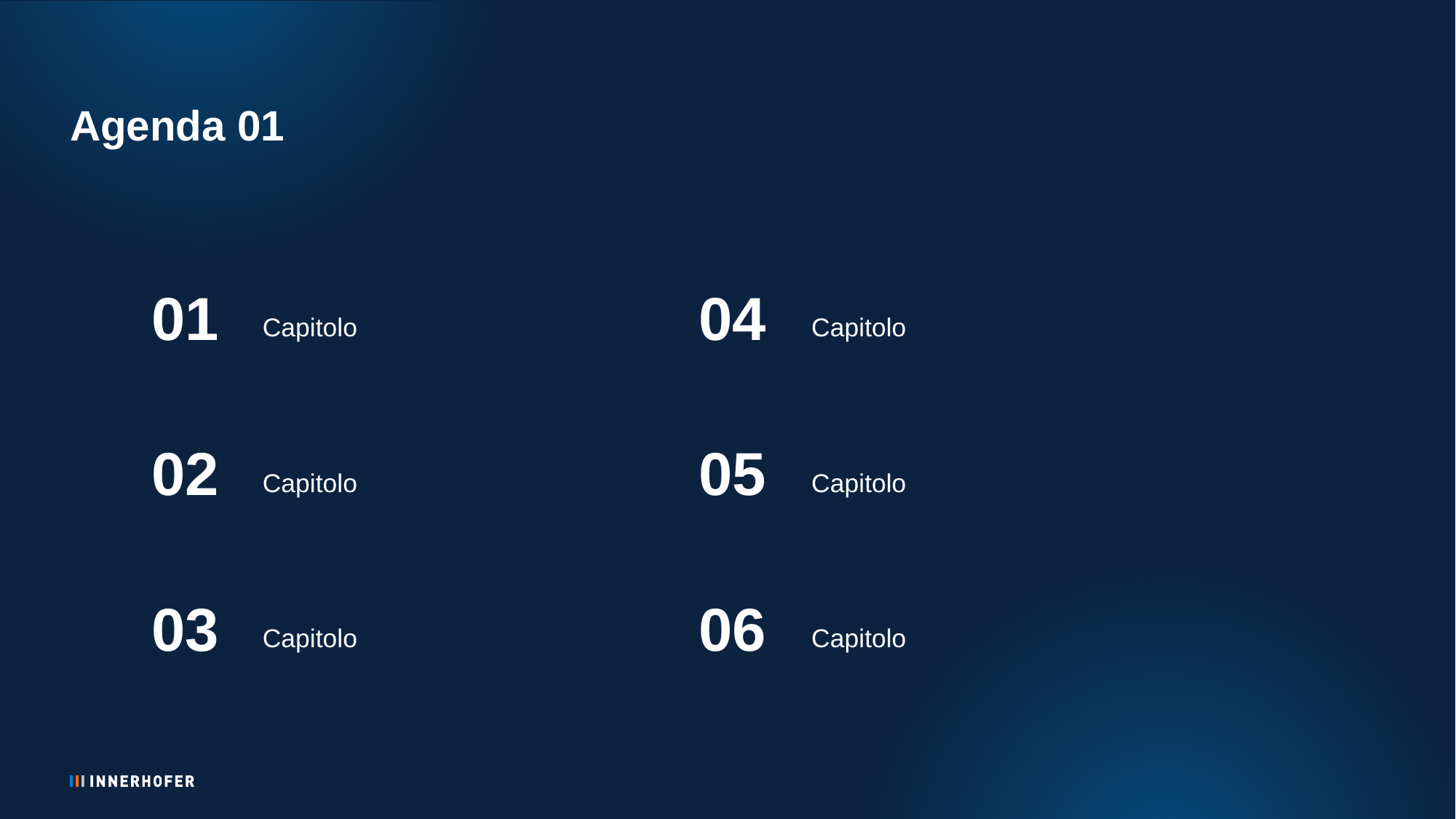

# Agenda 01
01
04
Capitolo

Capitolo

02
05
Capitolo

Capitolo

03
06
Capitolo

Capitolo